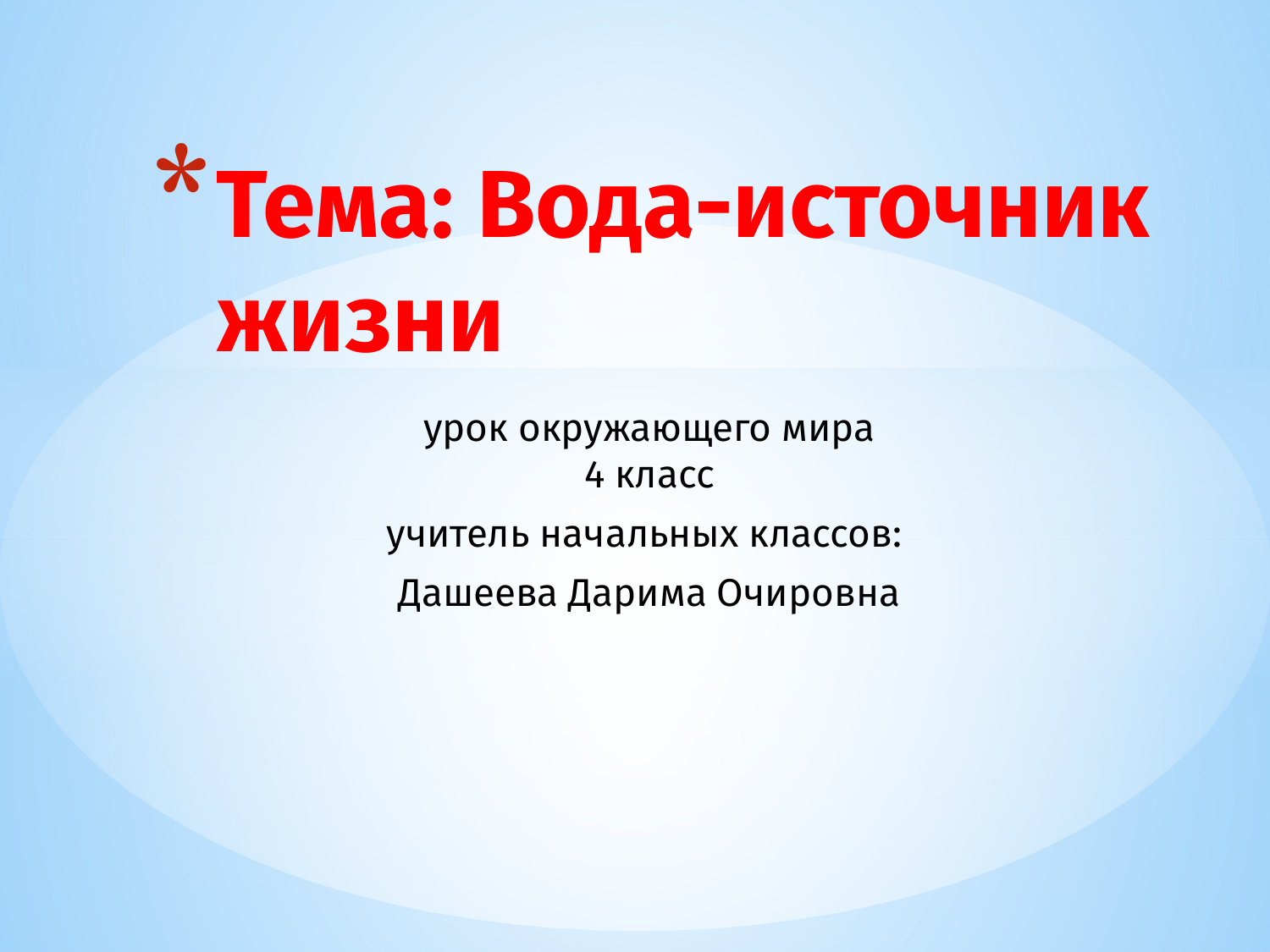

# Тема: Вода-источник жизни
урок окружающего мира
4 класс
учитель начальных классов:
Дашеева Дарима Очировна